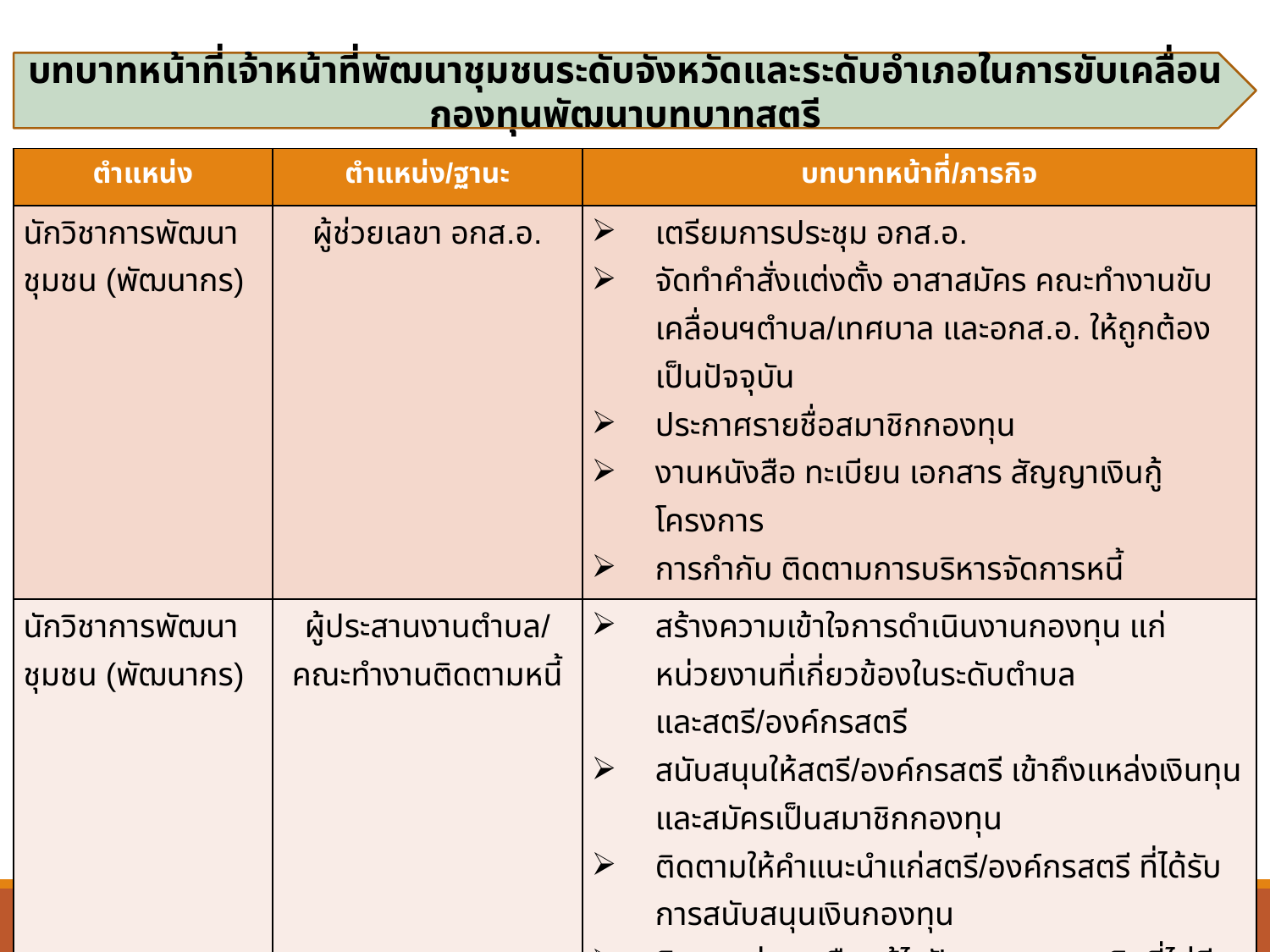

บทบาทหน้าที่เจ้าหน้าที่พัฒนาชุมชนระดับจังหวัดและระดับอำเภอในการขับเคลื่อนกองทุนพัฒนาบทบาทสตรี
| ตำแหน่ง | ตำแหน่ง/ฐานะ | บทบาทหน้าที่/ภารกิจ |
| --- | --- | --- |
| นักวิชาการพัฒนาชุมชน (พัฒนากร) | ผู้ช่วยเลขา อกส.อ. | เตรียมการประชุม อกส.อ. จัดทำคำสั่งแต่งตั้ง อาสาสมัคร คณะทำงานขับเคลื่อนฯตำบล/เทศบาล และอกส.อ. ให้ถูกต้องเป็นปัจจุบัน ประกาศรายชื่อสมาชิกกองทุน งานหนังสือ ทะเบียน เอกสาร สัญญาเงินกู้ โครงการ การกำกับ ติดตามการบริหารจัดการหนี้ |
| นักวิชาการพัฒนาชุมชน (พัฒนากร) | ผู้ประสานงานตำบล/ คณะทำงานติดตามหนี้ | สร้างความเข้าใจการดำเนินงานกองทุน แก่ หน่วยงานที่เกี่ยวข้องในระดับตำบล และสตรี/องค์กรสตรี สนับสนุนให้สตรี/องค์กรสตรี เข้าถึงแหล่งเงินทุนและสมัครเป็นสมาชิกกองทุน ติดตามให้คำแนะนำแก่สตรี/องค์กรสตรี ที่ได้รับการสนับสนุนเงินกองทุน ติดตามช่วยเหลือแก้ไขปัญหาของสมาชิกที่ไม่มีศักยภาพในการชำระหนี้ตามสัญญา |